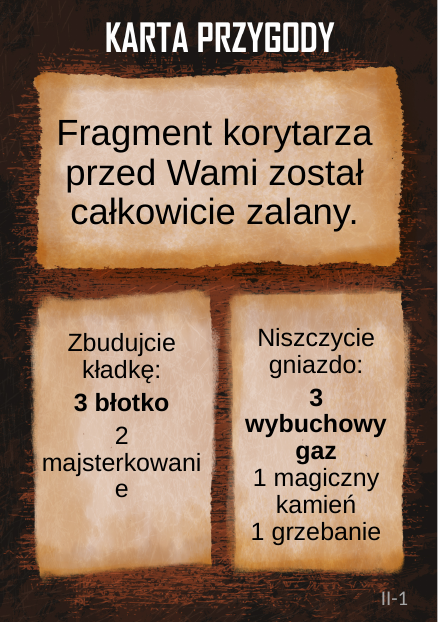

# Fragment korytarza przed Wami został całkowicie zalany.
Niszczycie gniazdo:
3 wybuchowy gaz
1 magiczny kamień
1 grzebanie
Zbudujcie kładkę:
3 błotko
2 majsterkowanie
II-1